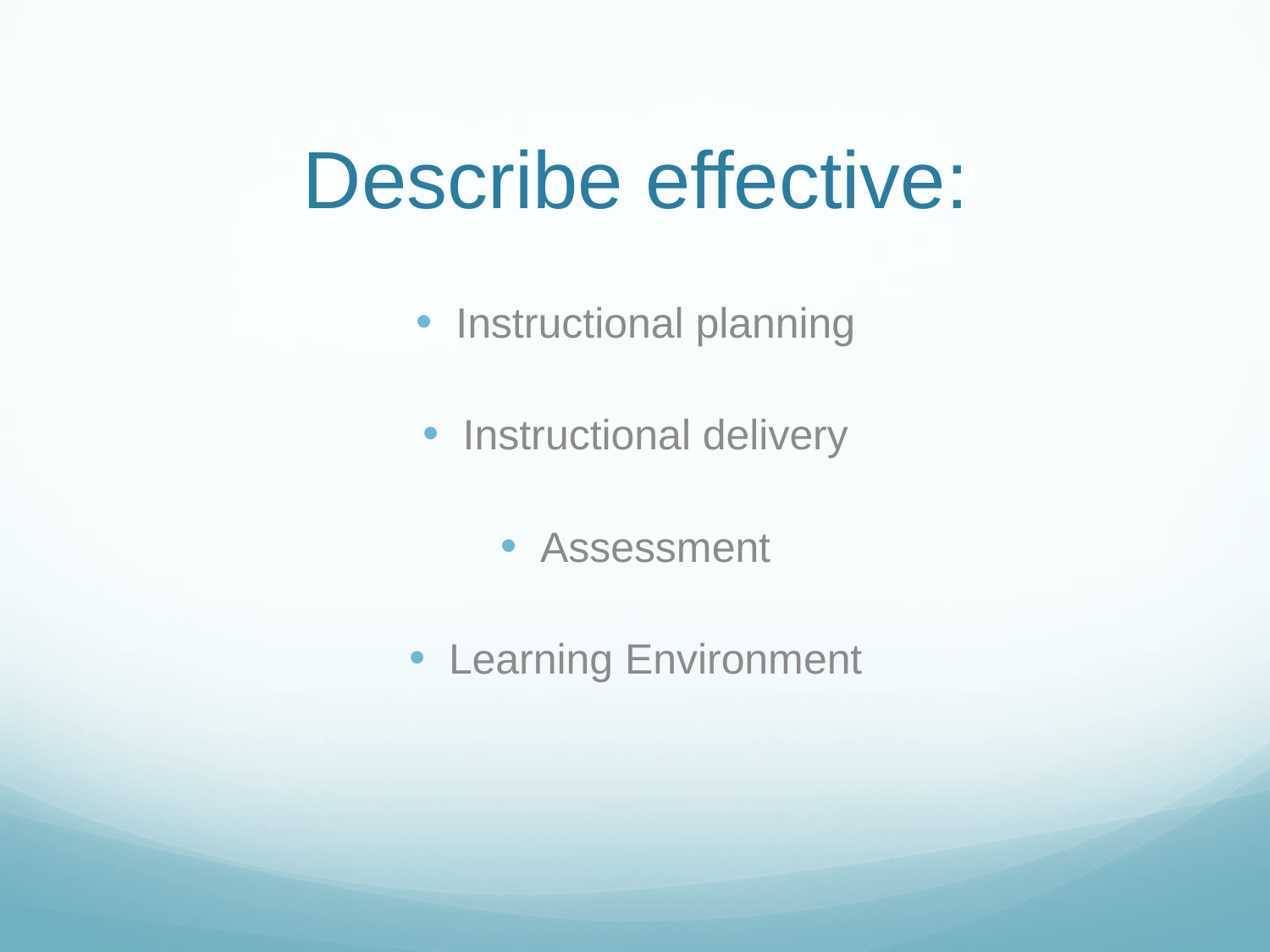

# Describe effective:
Instructional planning

Instructional delivery

Assessment

Learning Environment